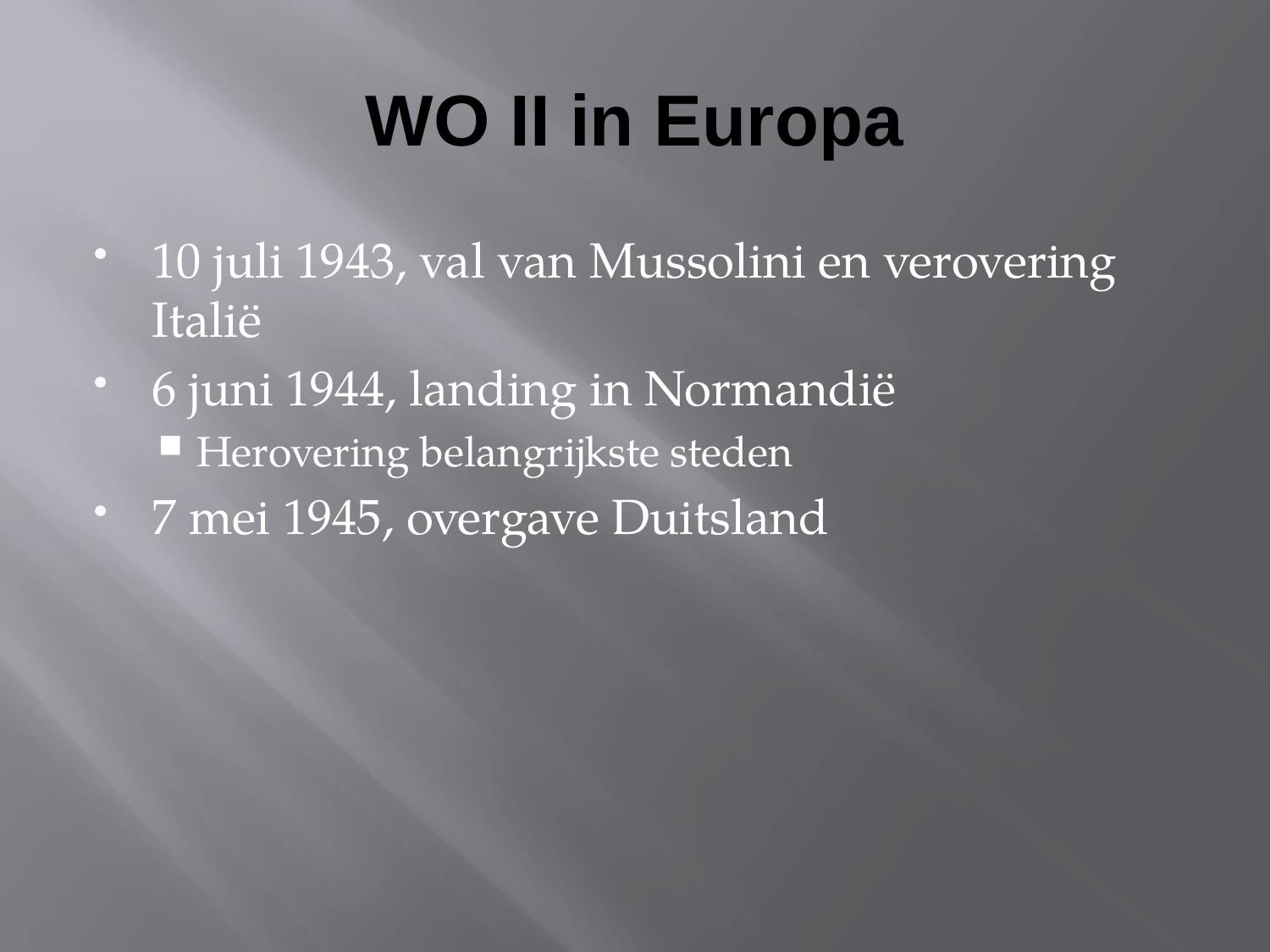

# WO II in Europa
10 juli 1943, val van Mussolini en verovering Italië
6 juni 1944, landing in Normandië
Herovering belangrijkste steden
7 mei 1945, overgave Duitsland